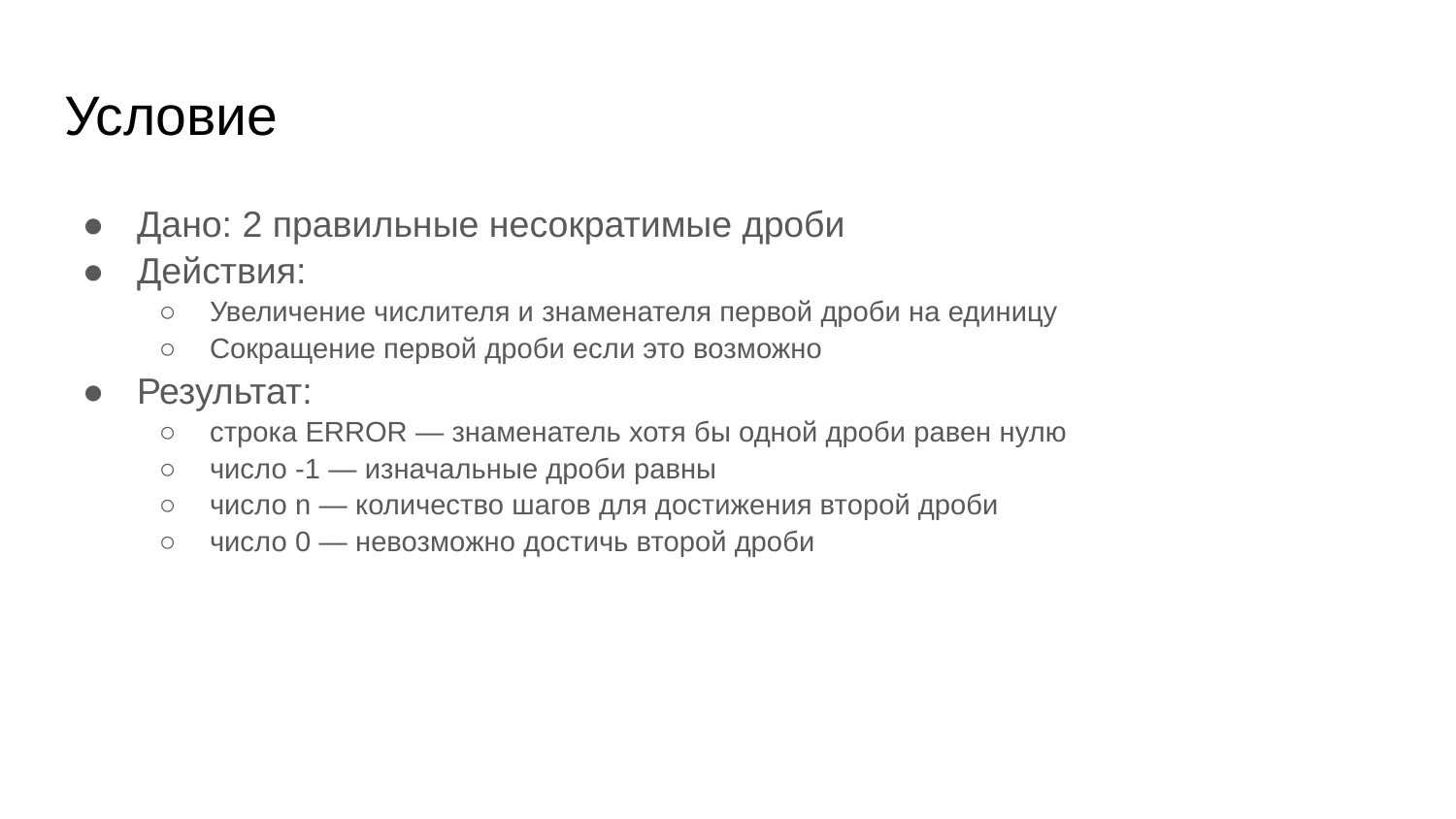

# Условие
Дано: 2 правильные несократимые дроби
Действия:
Увеличение числителя и знаменателя первой дроби на единицу
Сокращение первой дроби если это возможно
Результат:
строка ERROR — знаменатель хотя бы одной дроби равен нулю
число -1 — изначальные дроби равны
число n — количество шагов для достижения второй дроби
число 0 — невозможно достичь второй дроби